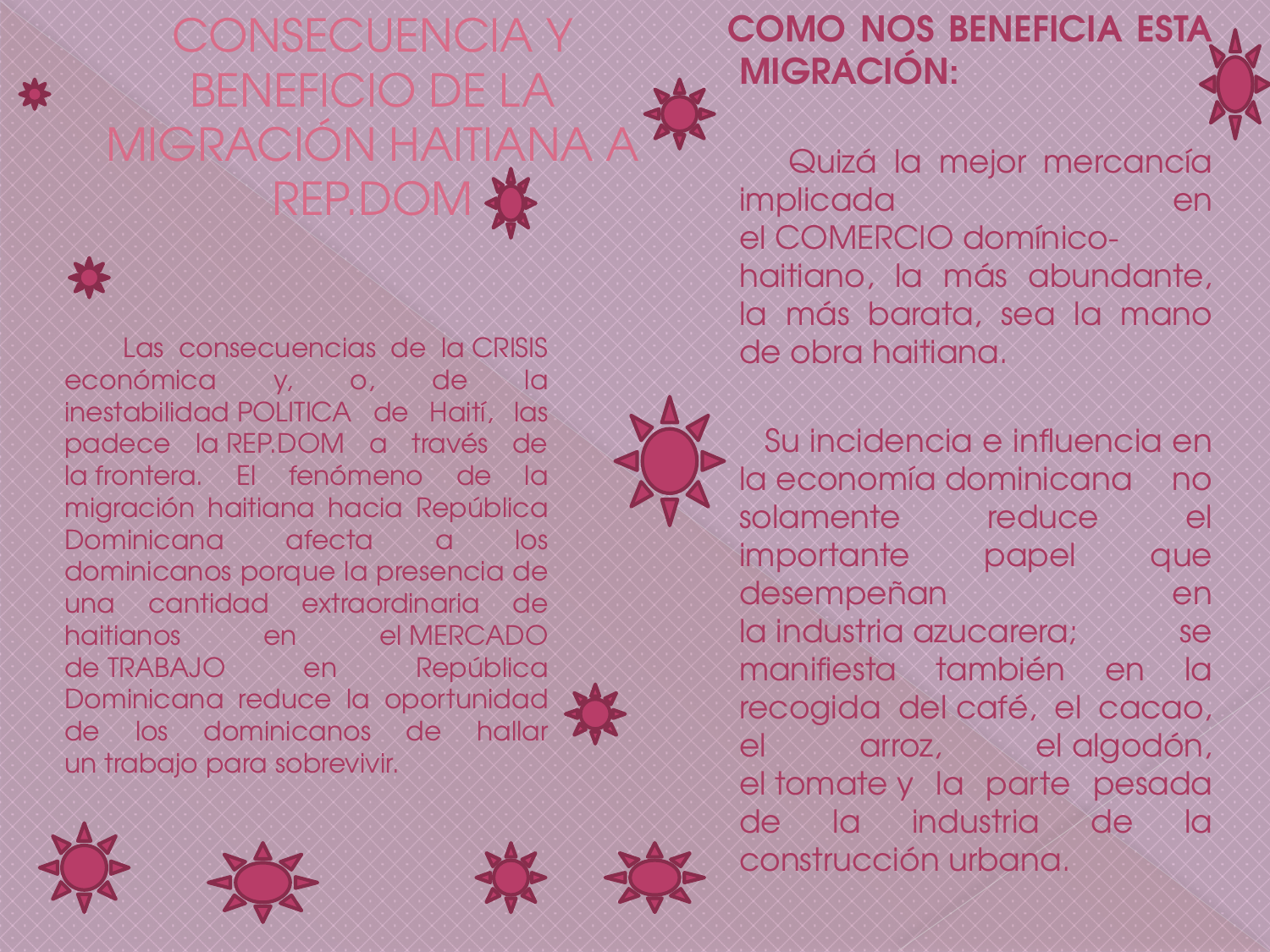

CONSECUENCIA Y BENEFICIO DE LA MIGRACIÓN HAITIANA A REP.DOM
   COMO NOS BENEFICIA ESTA MIGRACIÓN:

      Quizá la mejor mercancía implicada en el COMERCIO domínico-haitiano, la más abundante, la más barata, sea la mano de obra haitiana.

        Su incidencia e influencia en la economía dominicana no solamente reduce el importante papel que desempeñan en la industria azucarera; se manifiesta también en la recogida del café, el cacao, el arroz, el algodón, el tomate y la parte pesada de la industria de la construcción urbana.

       Las consecuencias de la CRISIS económica y, o, de la inestabilidad POLITICA de Haití, las padece la REP.DOM a través de la frontera. El fenómeno de la migración haitiana hacia República Dominicana afecta a los dominicanos porque la presencia de una cantidad extraordinaria de haitianos en el MERCADO de TRABAJO en República Dominicana reduce la oportunidad de los dominicanos de hallar un trabajo para sobrevivir.